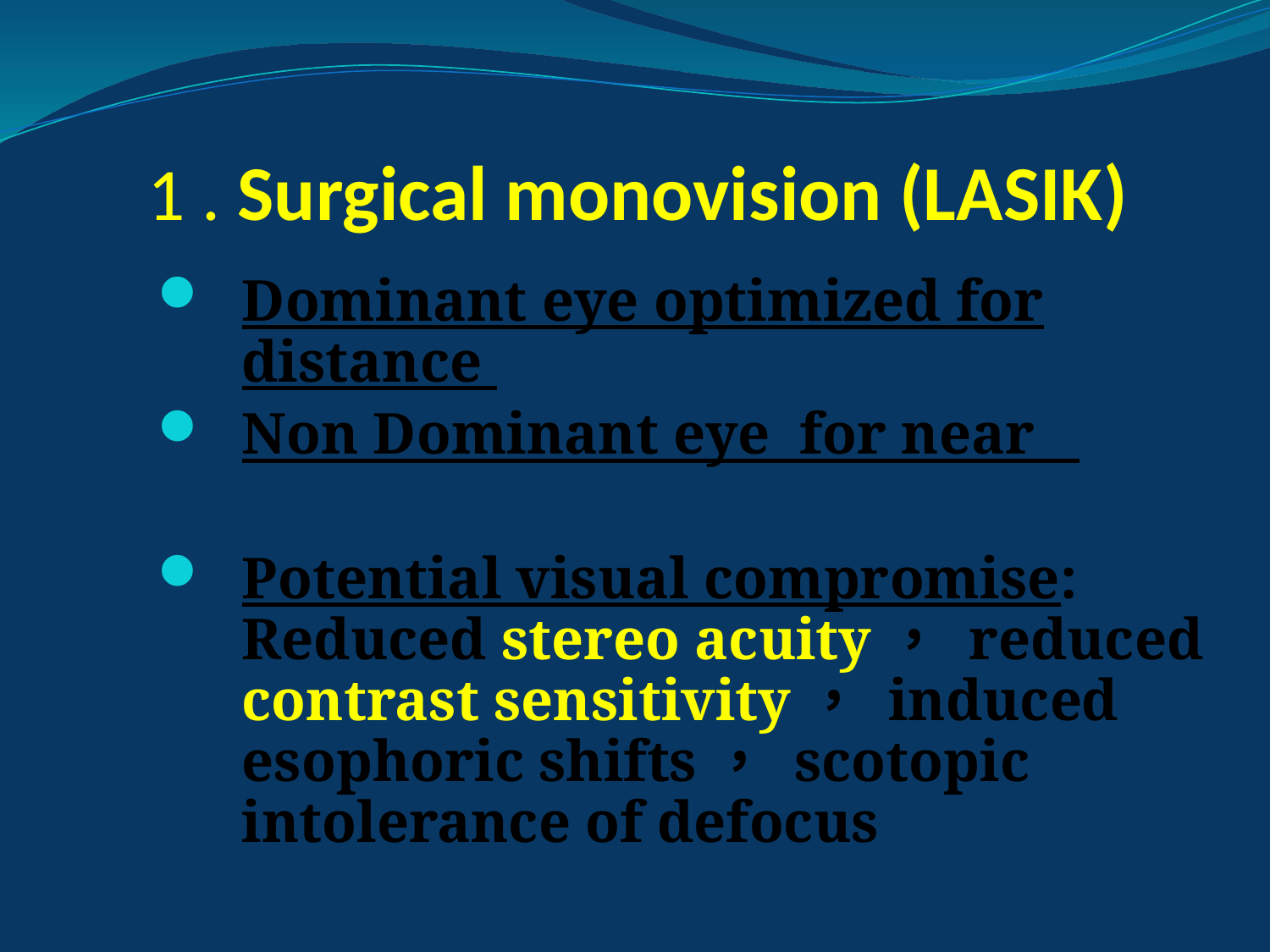

# 1 . Surgical monovision (LASIK)
Dominant eye optimized for distance
Non Dominant eye  for near

Potential visual compromise: Reduced stereo acuity， reduced contrast sensitivity， induced esophoric shifts， scotopic intolerance of defocus